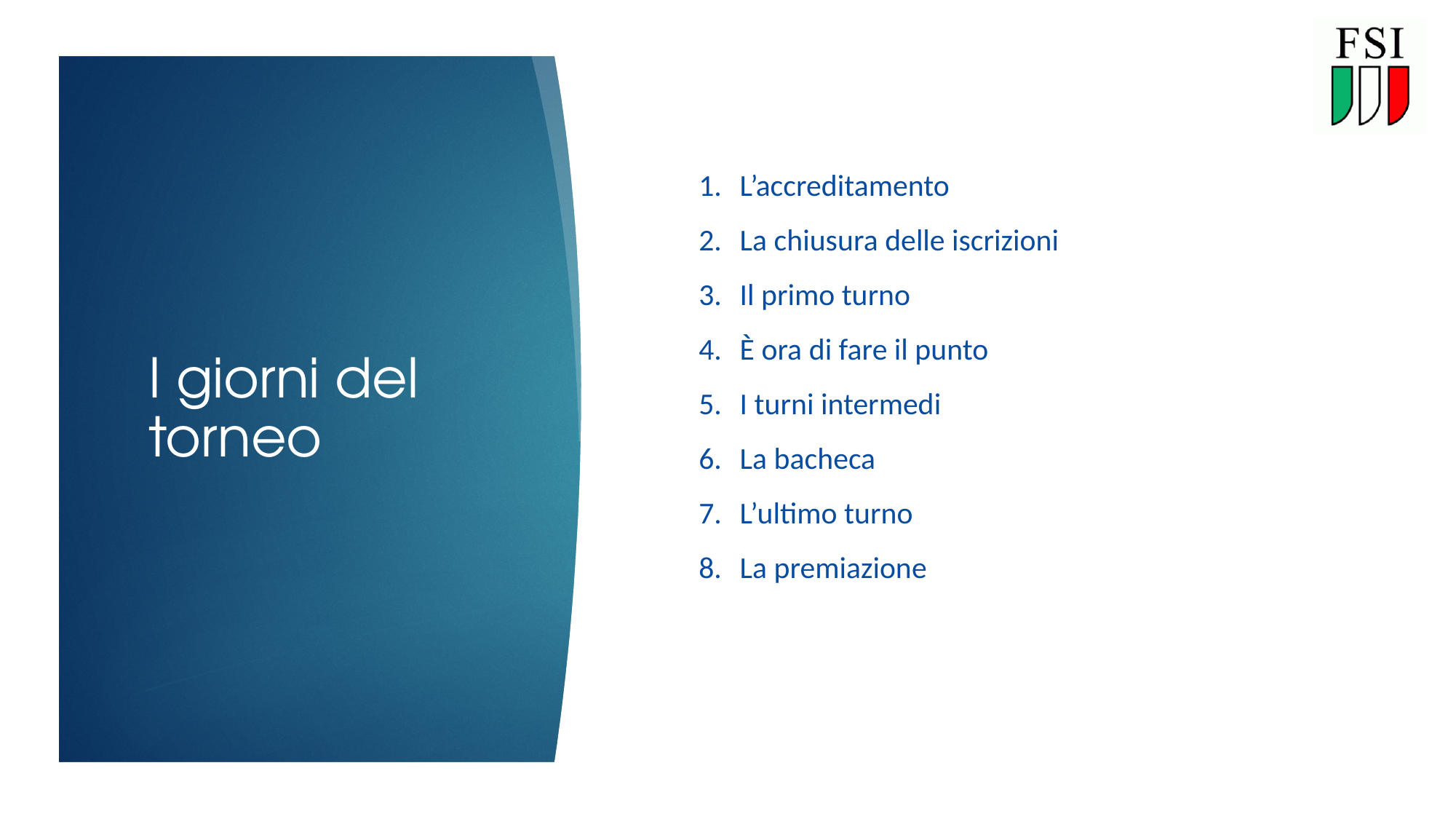

16
L’accreditamento
La chiusura delle iscrizioni
Il primo turno
È ora di fare il punto
I turni intermedi
La bacheca
L’ultimo turno
La premiazione
# I giorni del torneo